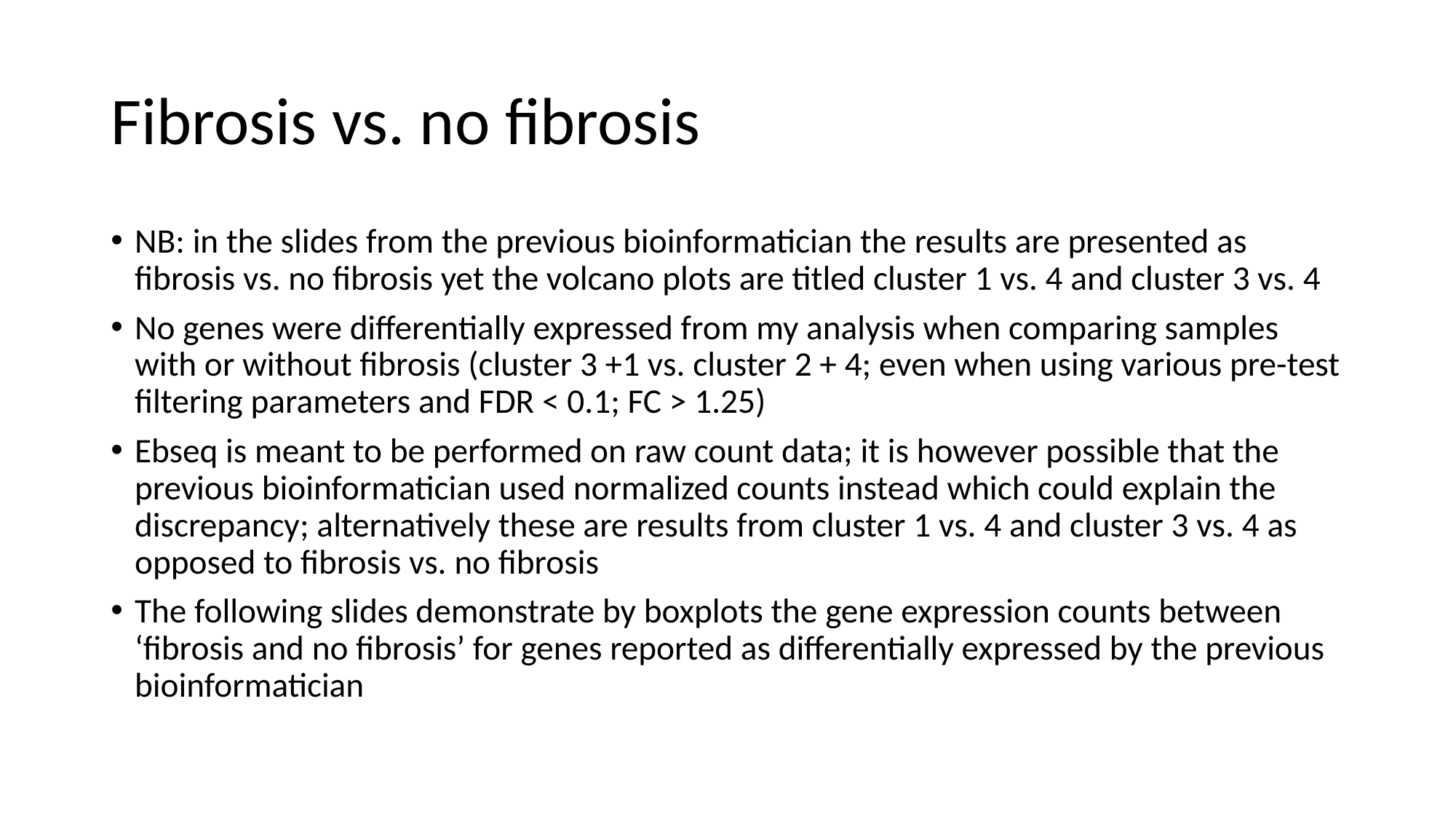

# Fibrosis vs. no fibrosis
NB: in the slides from the previous bioinformatician the results are presented as fibrosis vs. no fibrosis yet the volcano plots are titled cluster 1 vs. 4 and cluster 3 vs. 4
No genes were differentially expressed from my analysis when comparing samples with or without fibrosis (cluster 3 +1 vs. cluster 2 + 4; even when using various pre-test filtering parameters and FDR < 0.1; FC > 1.25)
Ebseq is meant to be performed on raw count data; it is however possible that the previous bioinformatician used normalized counts instead which could explain the discrepancy; alternatively these are results from cluster 1 vs. 4 and cluster 3 vs. 4 as opposed to fibrosis vs. no fibrosis
The following slides demonstrate by boxplots the gene expression counts between ‘fibrosis and no fibrosis’ for genes reported as differentially expressed by the previous bioinformatician